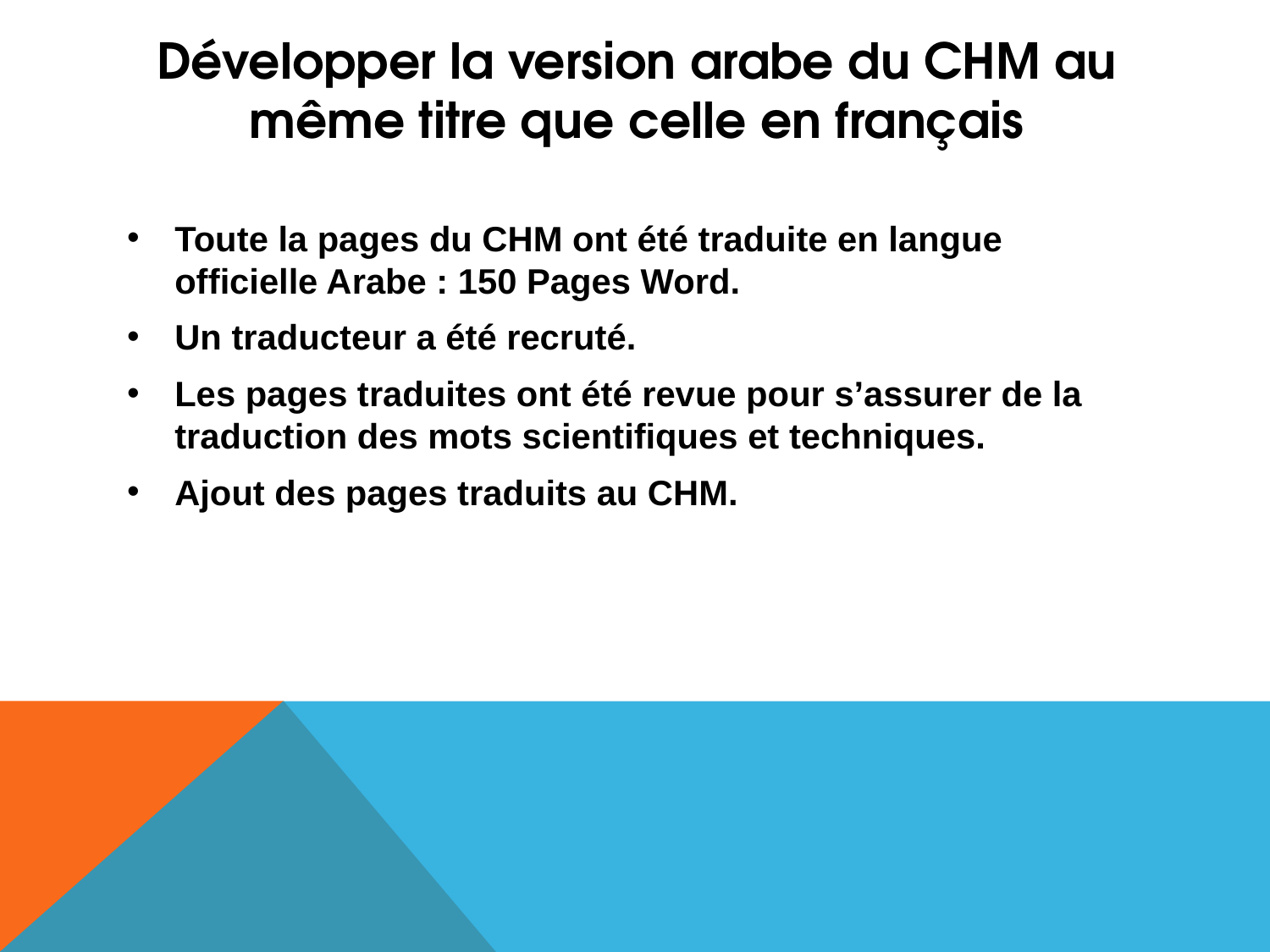

# Développer la version arabe du CHM au même titre que celle en français
Toute la pages du CHM ont été traduite en langue officielle Arabe : 150 Pages Word.
Un traducteur a été recruté.
Les pages traduites ont été revue pour s’assurer de la traduction des mots scientifiques et techniques.
Ajout des pages traduits au CHM.